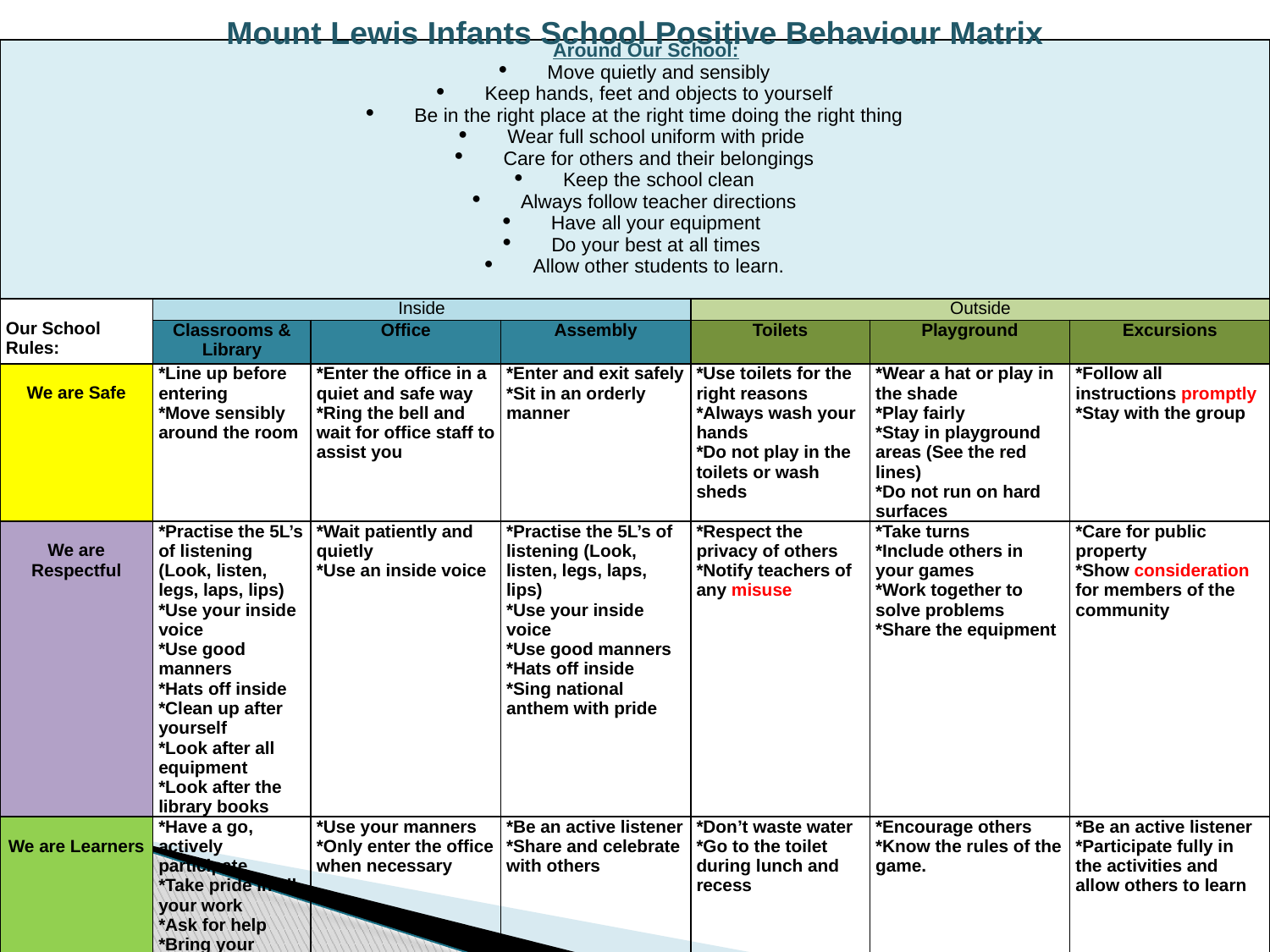

Mount Lewis Infants School Positive Behaviour Matrix
| Around Our School: Move quietly and sensibly Keep hands, feet and objects to yourself Be in the right place at the right time doing the right thing Wear full school uniform with pride Care for others and their belongings Keep the school clean Always follow teacher directions Have all your equipment Do your best at all times Allow other students to learn. |  |  |  |  |  |  |
| --- | --- | --- | --- | --- | --- | --- |
| Our School Rules: | Inside |  |  | Outside |  |  |
|  | Classrooms & Library | Office | Assembly | Toilets | Playground | Excursions |
| We are Safe | \*Line up before entering \*Move sensibly around the room | \*Enter the office in a quiet and safe way \*Ring the bell and wait for office staff to assist you | \*Enter and exit safely \*Sit in an orderly manner | \*Use toilets for the right reasons \*Always wash your hands \*Do not play in the toilets or wash sheds | \*Wear a hat or play in the shade \*Play fairly \*Stay in playground areas (See the red lines) \*Do not run on hard surfaces | \*Follow all instructions promptly \*Stay with the group |
| We are Respectful | \*Practise the 5L’s of listening (Look, listen, legs, laps, lips) \*Use your inside voice \*Use good manners \*Hats off inside \*Clean up after yourself \*Look after all equipment \*Look after the library books | \*Wait patiently and quietly \*Use an inside voice | \*Practise the 5L’s of listening (Look, listen, legs, laps, lips) \*Use your inside voice \*Use good manners \*Hats off inside \*Sing national anthem with pride | \*Respect the privacy of others \*Notify teachers of any misuse | \*Take turns \*Include others in your games \*Work together to solve problems \*Share the equipment | \*Care for public property \*Show consideration for members of the community |
| We are Learners | \*Have a go, actively participate \*Take pride in all your work \*Ask for help \*Bring your library bag | \*Use your manners \*Only enter the office when necessary | \*Be an active listener \*Share and celebrate with others | \*Don’t waste water \*Go to the toilet during lunch and recess | \*Encourage others \*Know the rules of the game. | \*Be an active listener \*Participate fully in the activities and allow others to learn |